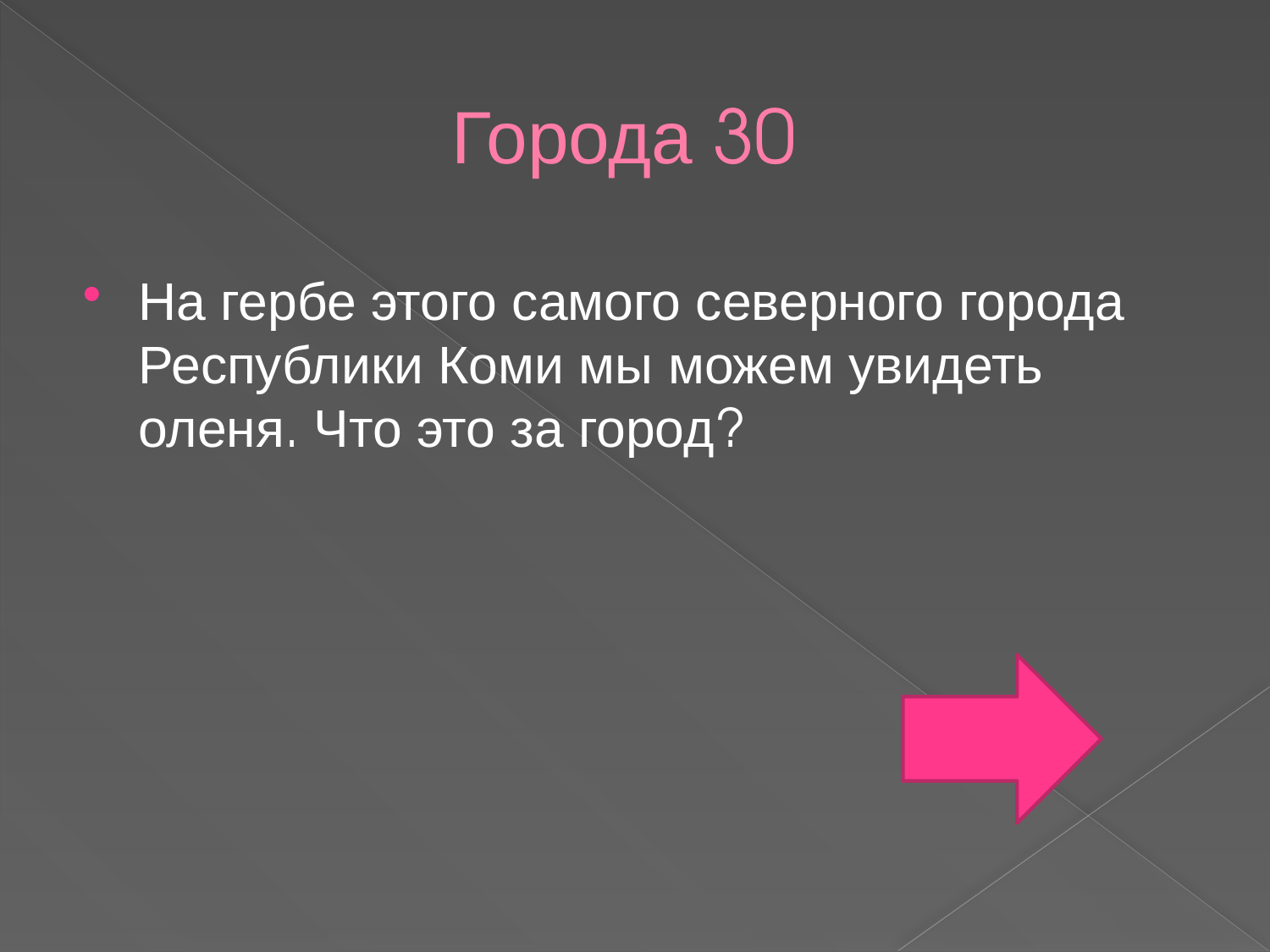

# Города 30
На гербе этого самого северного города Республики Коми мы можем увидеть оленя. Что это за город?